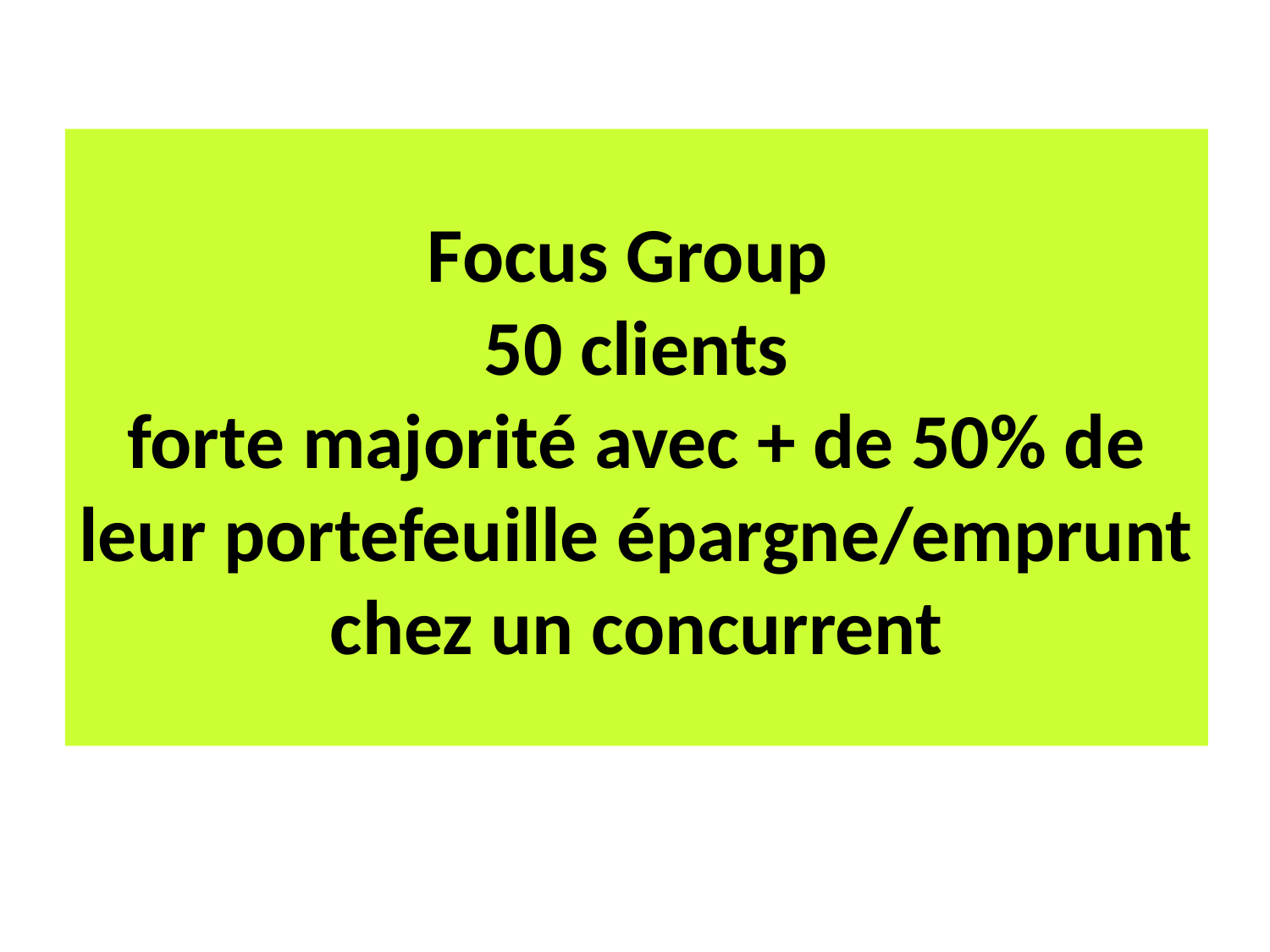

# Focus Group 50 clients forte majorité avec + de 50% de leur portefeuille épargne/emprunt chez un concurrent